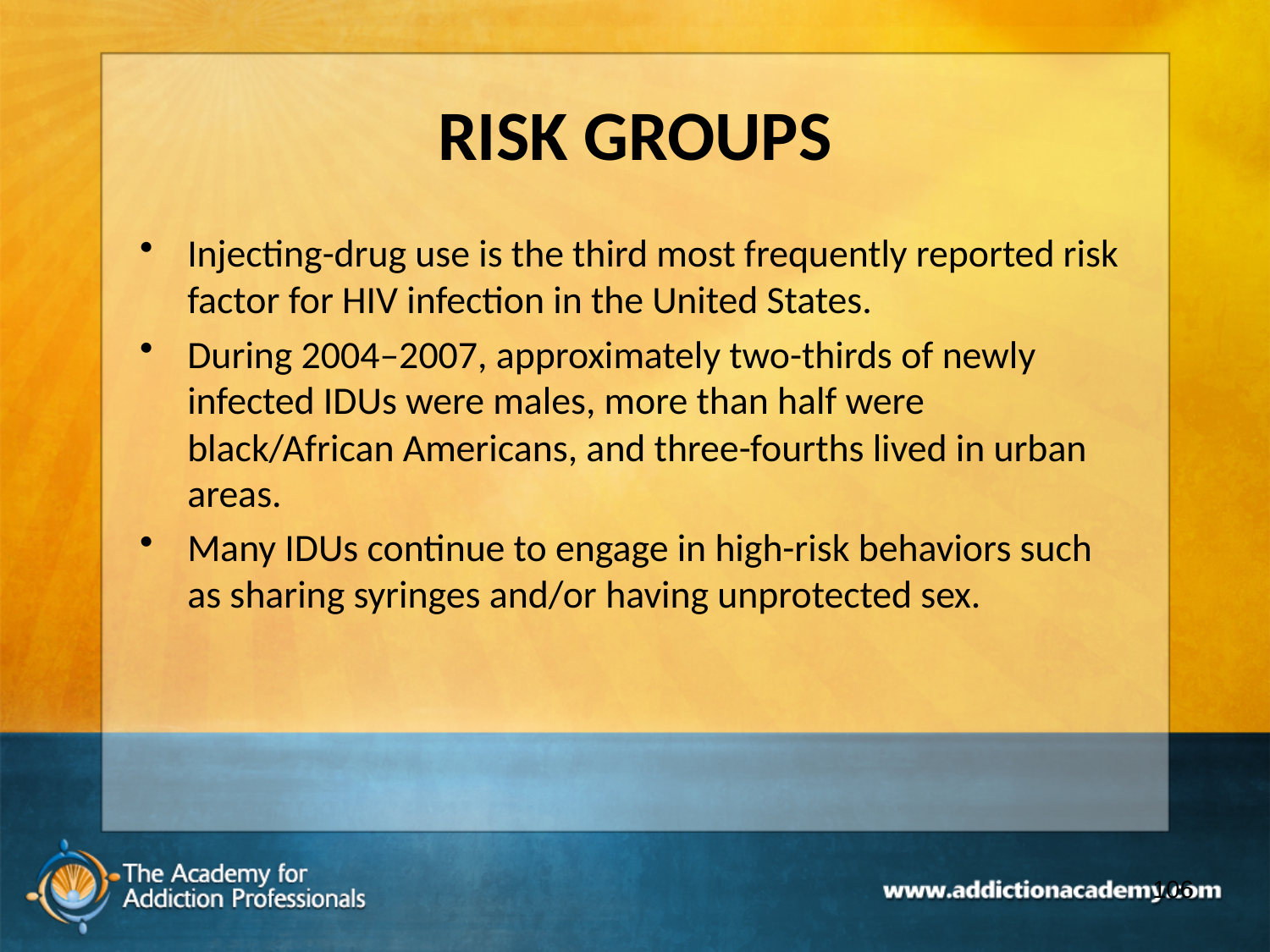

# RISK GROUPS
Injecting-drug use is the third most frequently reported risk factor for HIV infection in the United States.
During 2004–2007, approximately two-thirds of newly infected IDUs were males, more than half were black/African Americans, and three-fourths lived in urban areas.
Many IDUs continue to engage in high-risk behaviors such as sharing syringes and/or having unprotected sex.
106